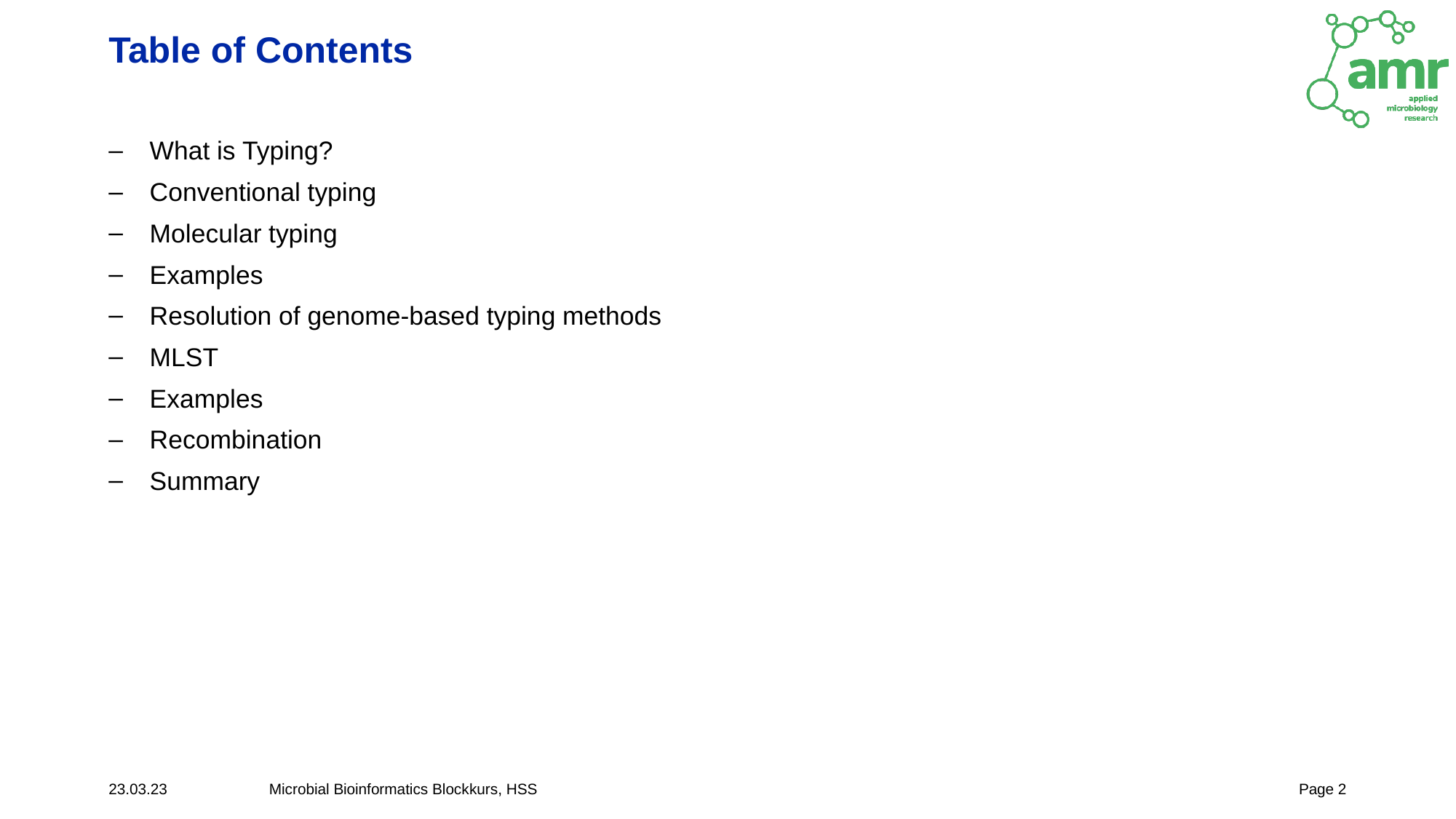

# Table of Contents
What is Typing?
Conventional typing
Molecular typing
Examples
Resolution of genome-based typing methods
MLST
Examples
Recombination
Summary

23.03.23
Microbial Bioinformatics Blockkurs, HSS

Page 2